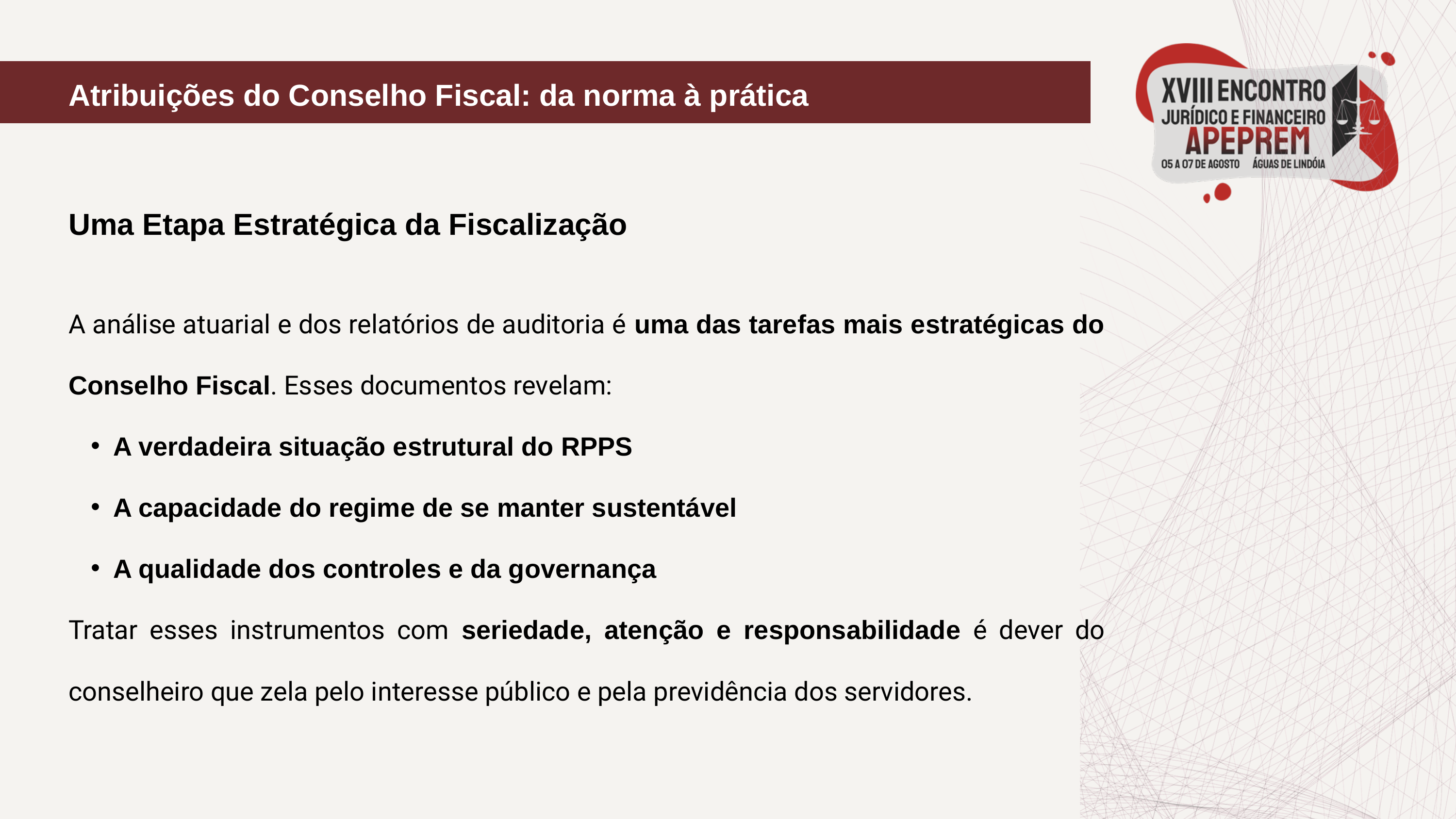

Atribuições do Conselho Fiscal: da norma à prática
Uma Etapa Estratégica da Fiscalização
A análise atuarial e dos relatórios de auditoria é uma das tarefas mais estratégicas do Conselho Fiscal. Esses documentos revelam:
A verdadeira situação estrutural do RPPS
A capacidade do regime de se manter sustentável
A qualidade dos controles e da governança
Tratar esses instrumentos com seriedade, atenção e responsabilidade é dever do conselheiro que zela pelo interesse público e pela previdência dos servidores.